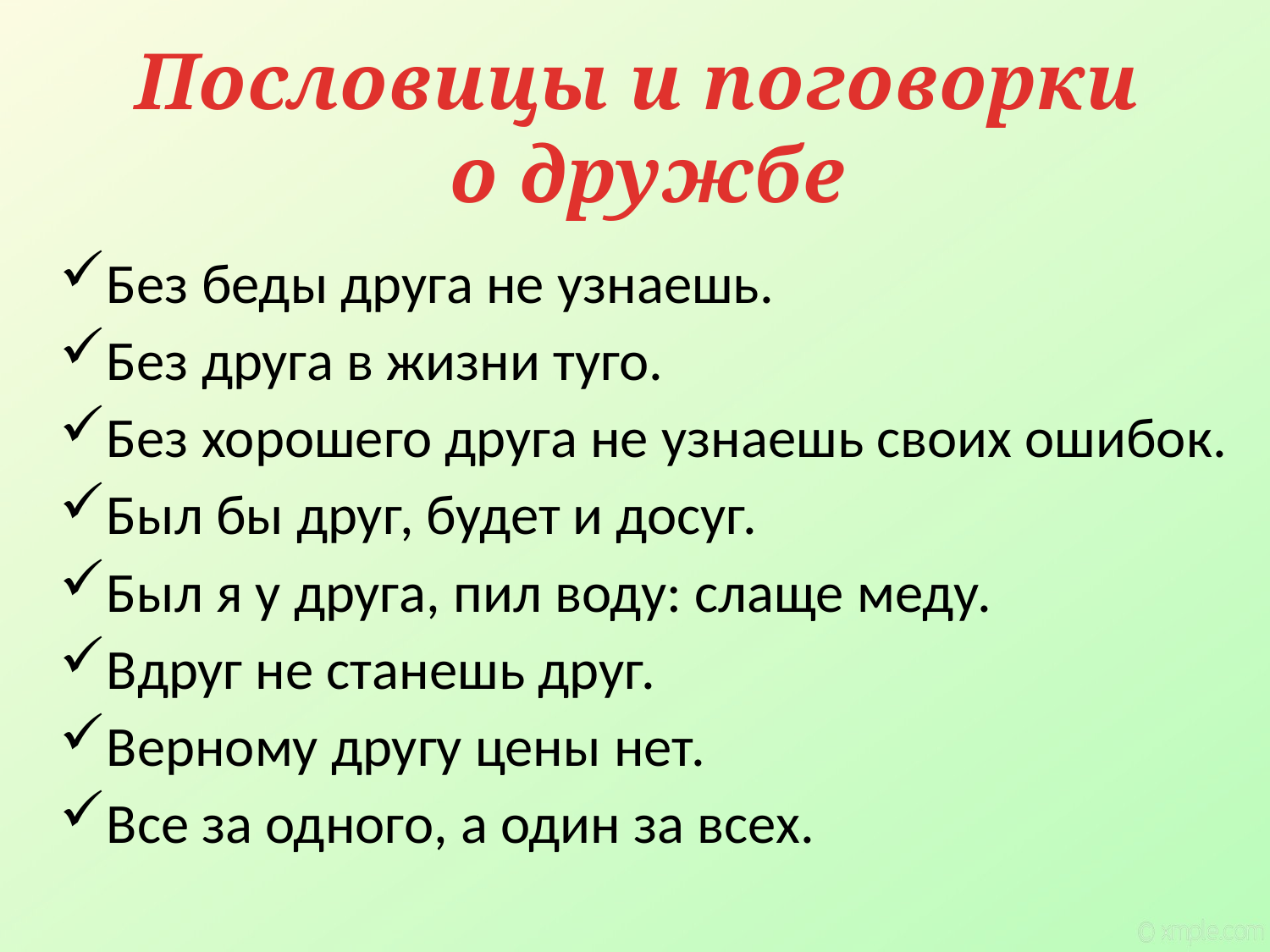

Пословицы и поговорки
о дружбе
Без беды друга не узнаешь.
Без друга в жизни туго.
Без хорошего друга не узнаешь своих ошибок.
Был бы друг, будет и досуг.
Был я у друга, пил воду: слаще меду.
Вдруг не станешь друг.
Верному другу цены нет.
Все за одного, а один за всех.